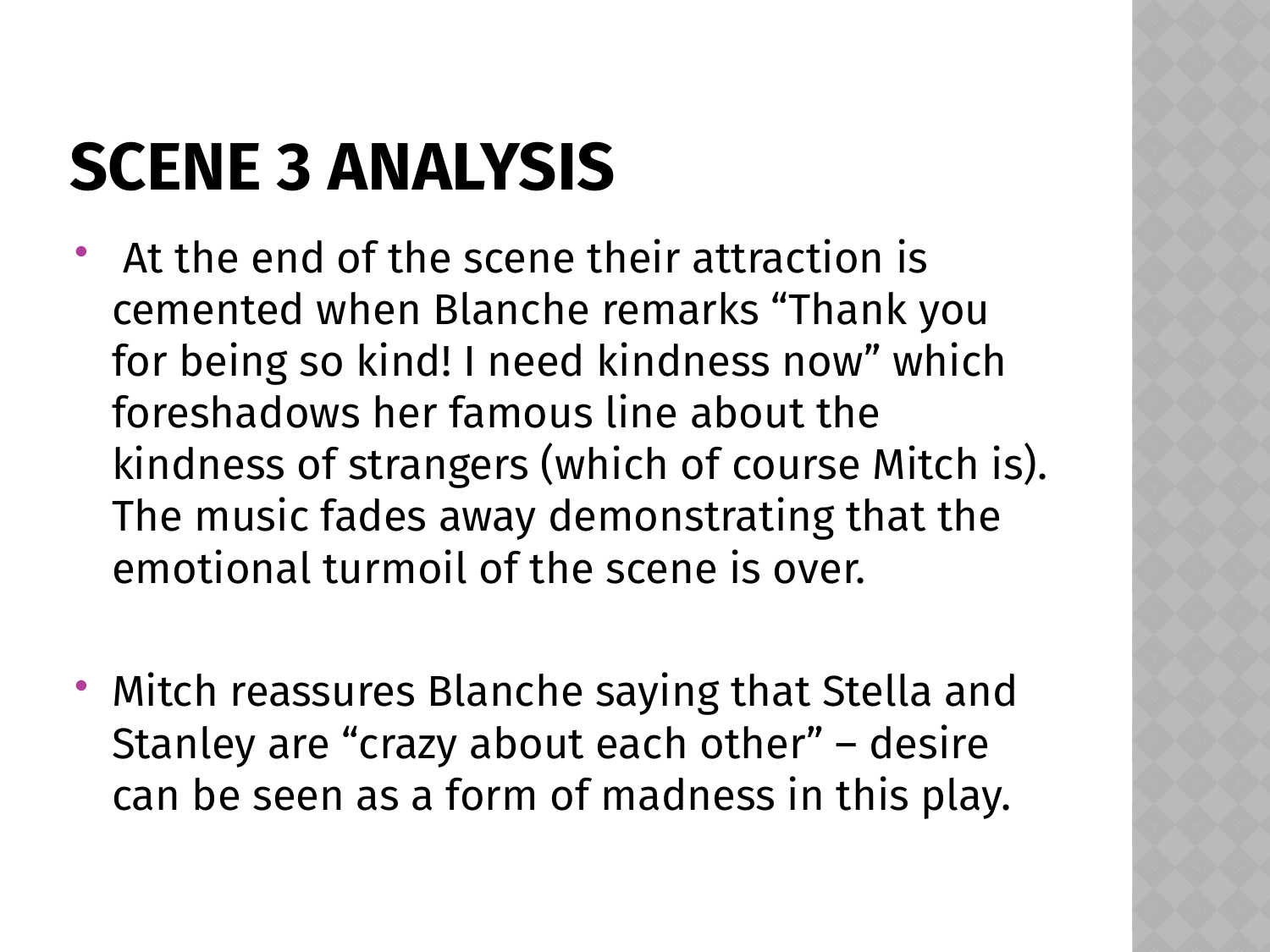

# Scene 3 analysis
 At the end of the scene their attraction is cemented when Blanche remarks “Thank you for being so kind! I need kindness now” which foreshadows her famous line about the kindness of strangers (which of course Mitch is). The music fades away demonstrating that the emotional turmoil of the scene is over.

Mitch reassures Blanche saying that Stella and Stanley are “crazy about each other” – desire can be seen as a form of madness in this play.